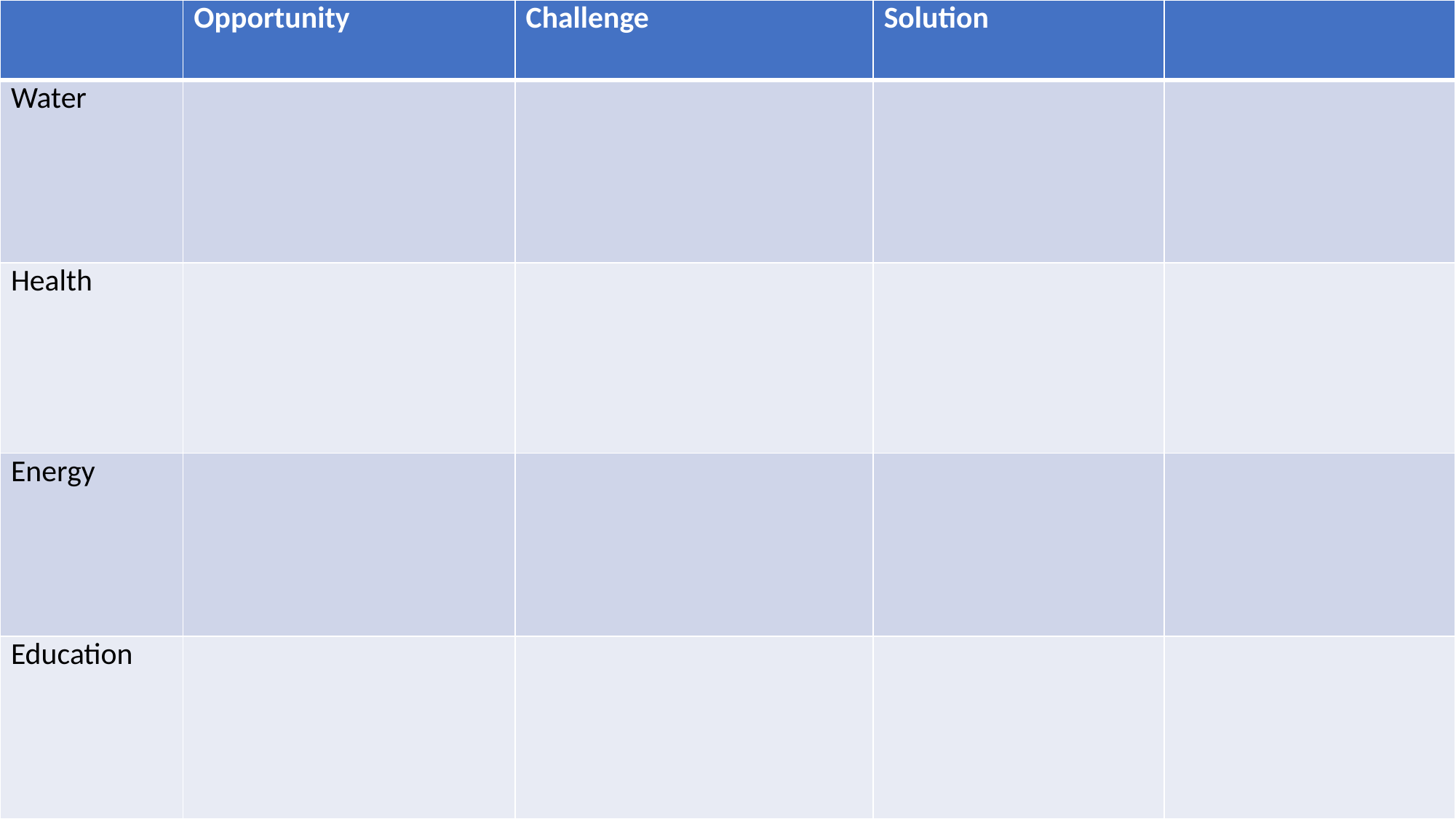

|  | Opportunity | Challenge | Solution |  |
| --- | --- | --- | --- | --- |
| Water |  |  |  |  |
| Health |  |  |  |  |
| Energy |  |  |  |  |
| Education |  |  |  |  |